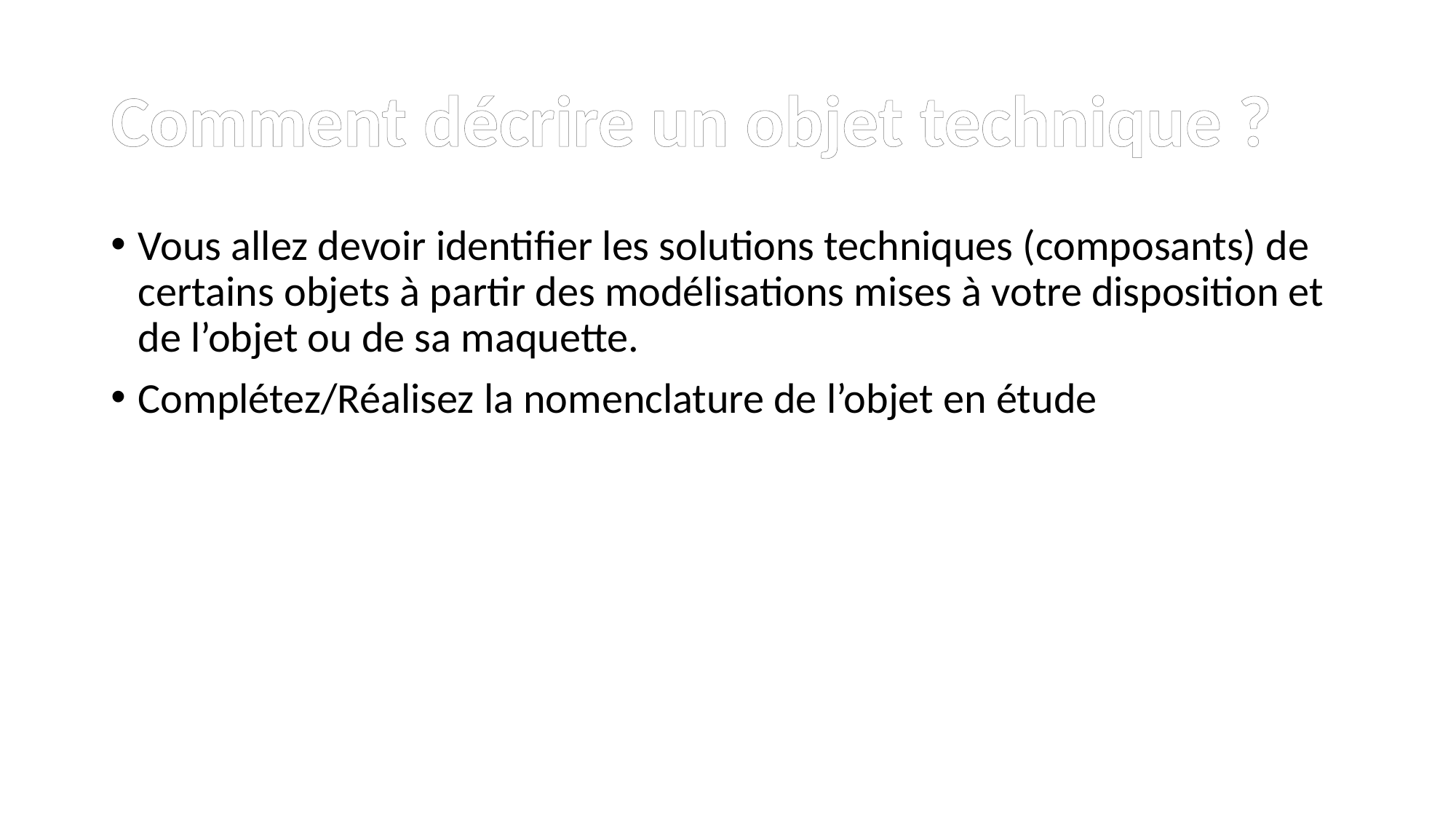

# Comment décrire un objet technique ?
Vous allez devoir identifier les solutions techniques (composants) de certains objets à partir des modélisations mises à votre disposition et de l’objet ou de sa maquette.
Complétez/Réalisez la nomenclature de l’objet en étude